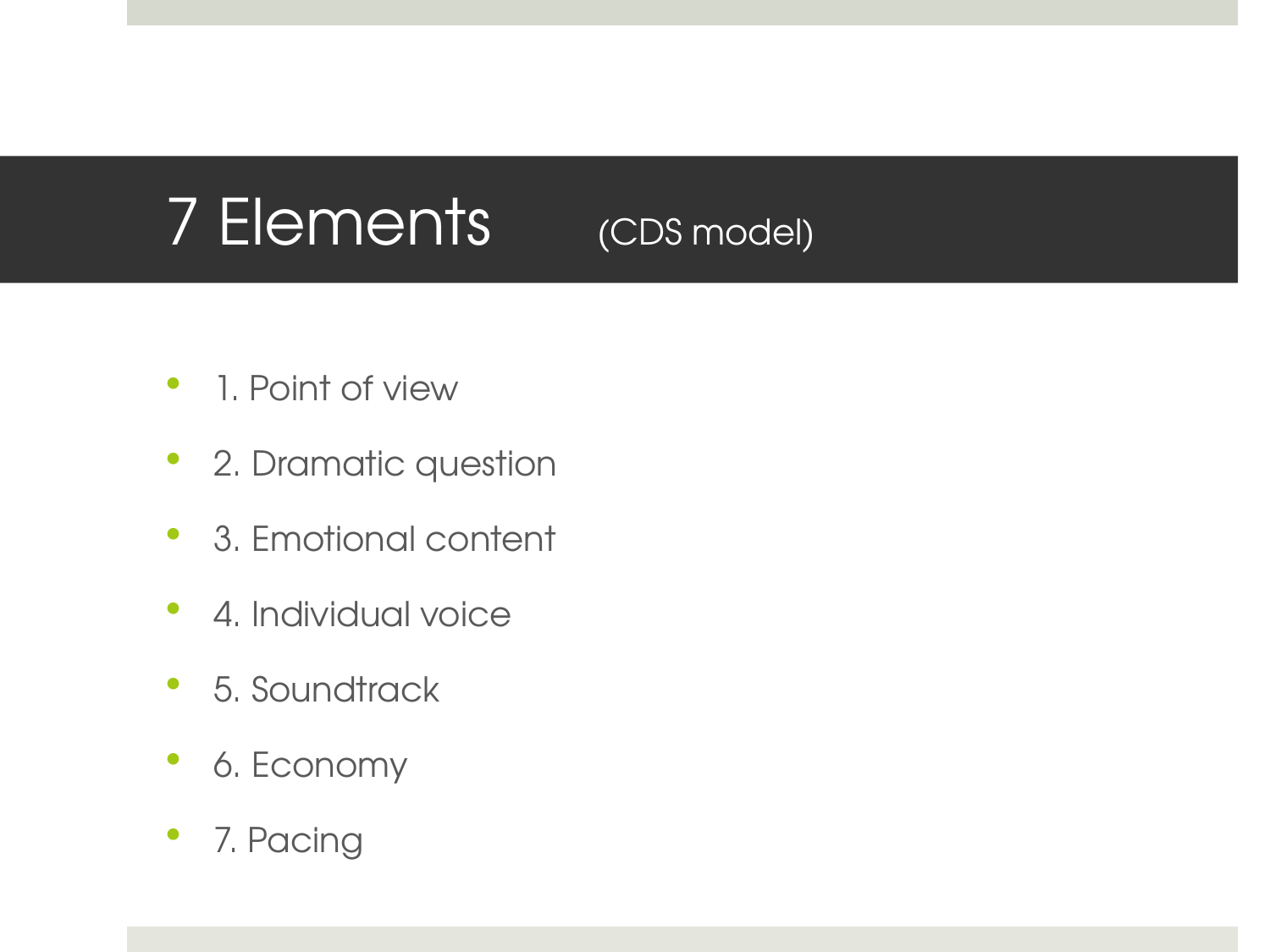

# 7 Elements      (CDS model)
1. Point of view
2. Dramatic question
3. Emotional content
4. Individual voice
5. Soundtrack
6. Economy
7. Pacing